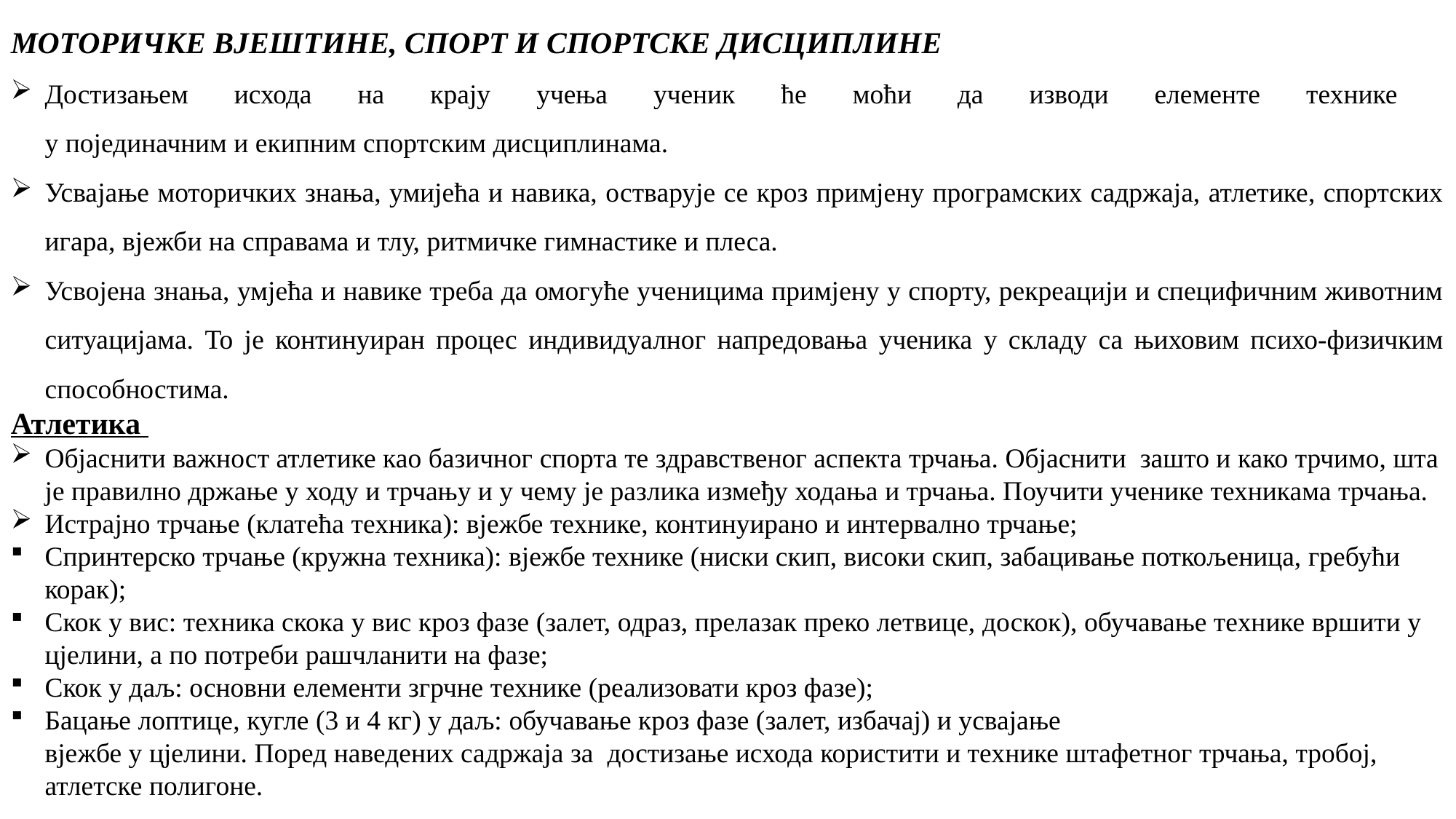

МОТОРИЧКЕ ВЈЕШТИНЕ, СПОРТ И СПОРТСКЕ ДИСЦИПЛИНЕ
Достизањем исхода на крају учења ученик ће моћи да изводи елементе технике
у појединачним и екипним спортским дисциплинама.
Усвајање моторичких знања, умијећа и навика, остварује се кроз примјену програмских садржаја, атлетике, спортских игара, вјежби на справама и тлу, ритмичке гимнастике и плеса.
Усвојена знања, умјећа и навике треба да омогуће ученицима примјену у спорту, рекреацији и специфичним животним ситуацијама. То је континуиран процес индивидуалног напредовања ученика у складу са њиховим психо-физичким способностима.
Атлетика
Објаснити важност атлетике као базичног спорта те здравственог аспекта трчања. Објаснити  зашто и како трчимо, шта је правилно држање у ходу и трчању и у чему је разлика између ходања и трчања. Поучити ученике техникама трчања.
Истрајно трчање (клатећа техника): вјежбе технике, континуирано и интервално трчање;
Спринтерско трчање (кружна техника): вјежбе технике (ниски скип, високи скип, забацивање поткољеница, гребући корак);
Скок у вис: техника скока у вис кроз фазе (залет, одраз, прелазак преко летвице, доскок), обучавање технике вршити у цјелини, а по потреби рашчланити на фазе;
Скок у даљ: основни елементи згрчне технике (реализовати кроз фазе);
Бацање лоптице, кугле (3 и 4 кг) у даљ: обучавање кроз фазе (залет, избачај) и усвајање
вјежбе у цјелини. Поред наведених садржаја за  достизање исхода користити и технике штафетног трчања, тробој, атлетске полигоне.